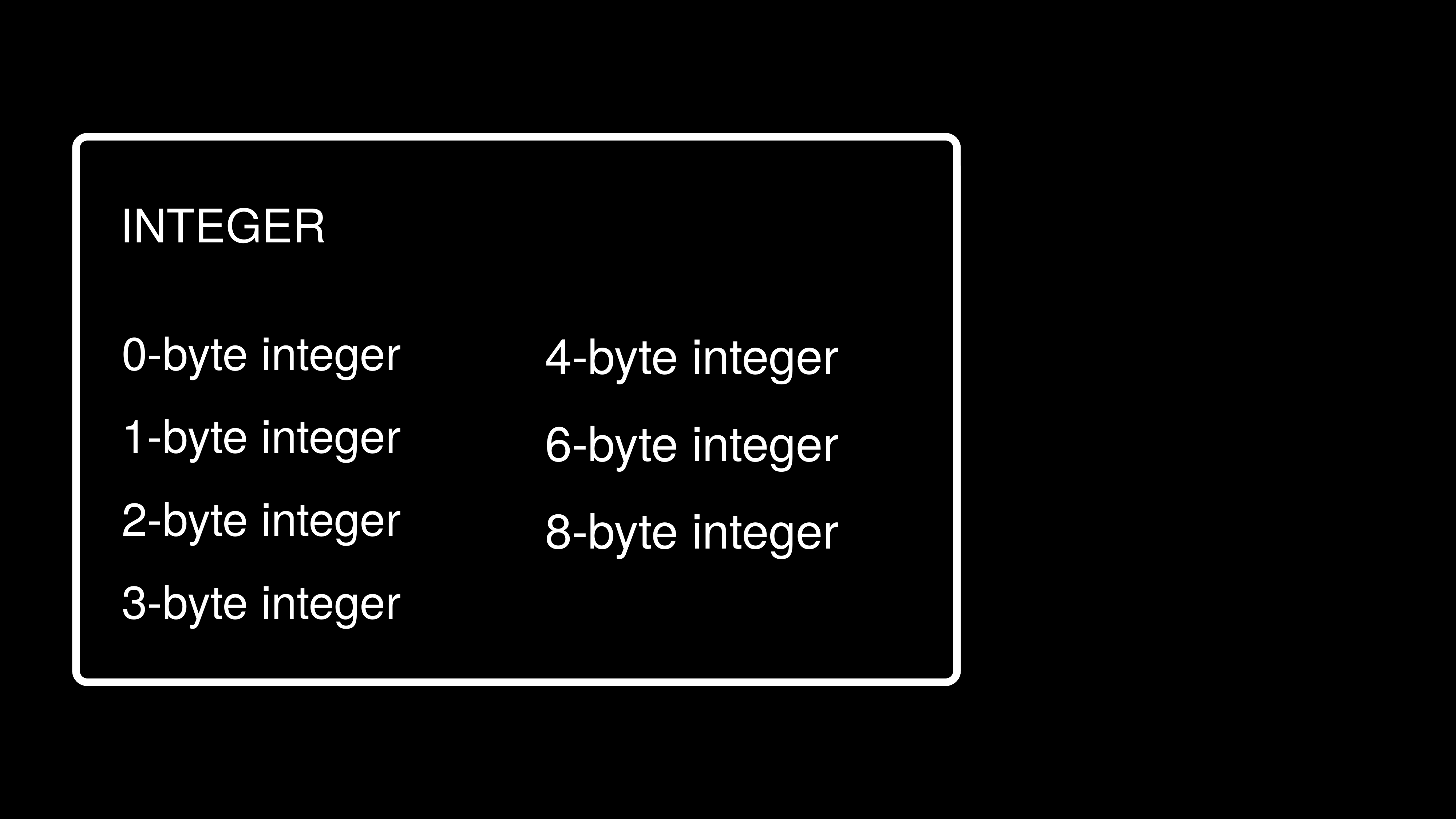

INTEGER
0-byte integer
1-byte integer
2-byte integer
3-byte integer
4-byte integer
6-byte integer
8-byte integer